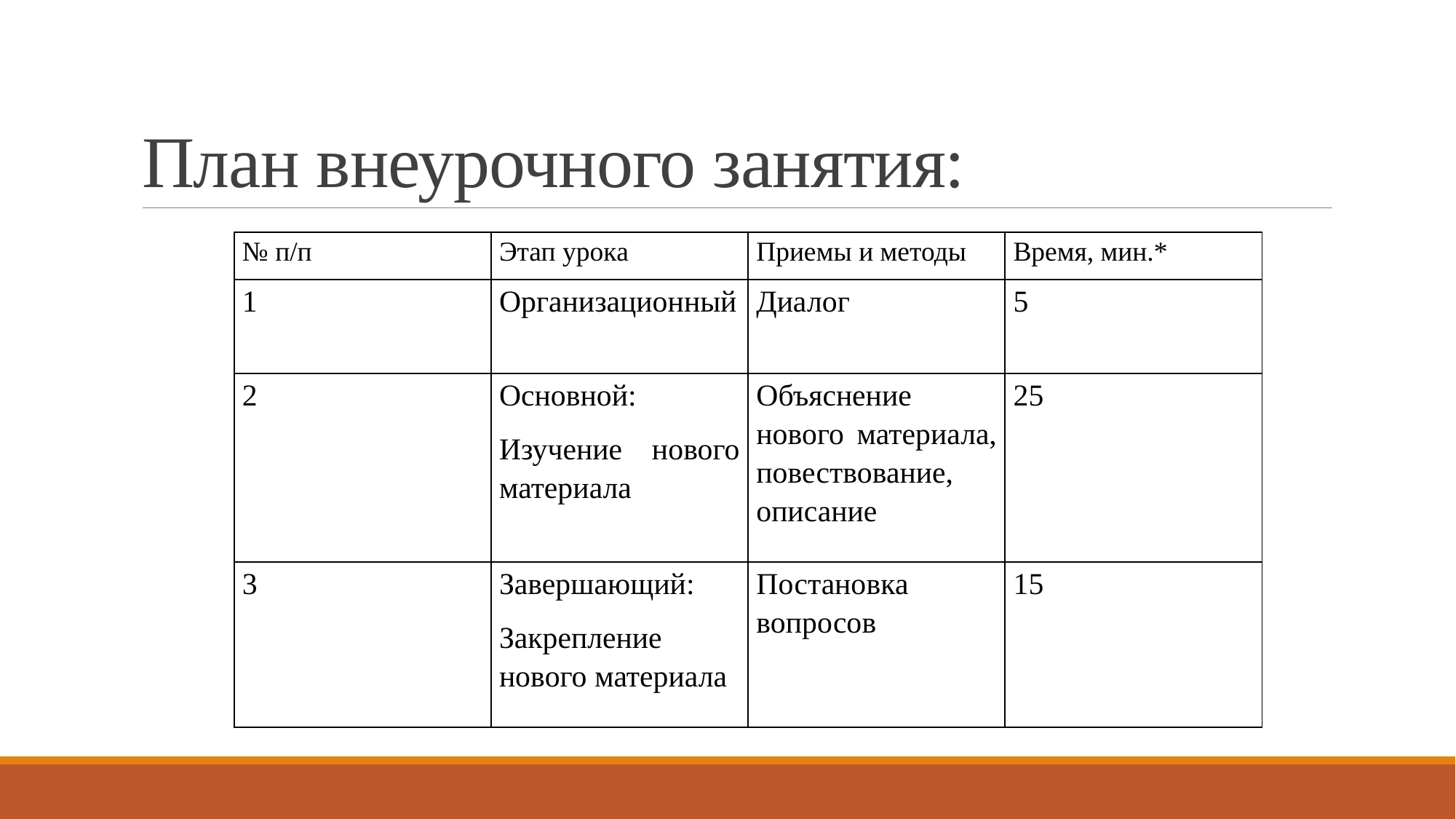

# План внеурочного занятия:
| № п/п | Этап урока | Приемы и методы | Время, мин.\* |
| --- | --- | --- | --- |
| 1 | Организационный | Диалог | 5 |
| 2 | Основной: Изучение нового материала | Объяснение нового материала, повествование, описание | 25 |
| 3 | Завершающий: Закрепление нового материала | Постановка вопросов | 15 |